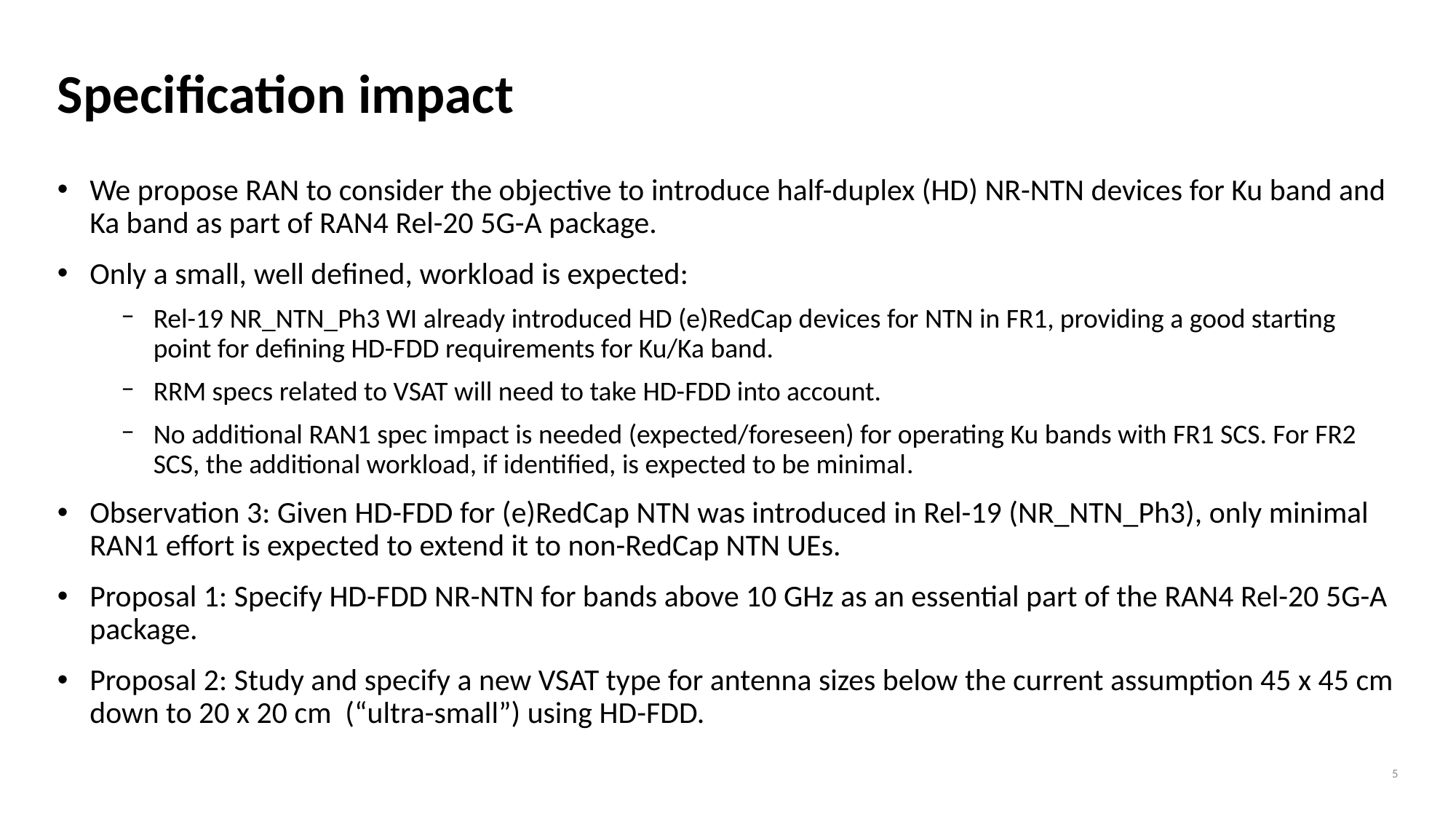

# Specification impact
We propose RAN to consider the objective to introduce half-duplex (HD) NR-NTN devices for Ku band and Ka band as part of RAN4 Rel-20 5G-A package.
Only a small, well defined, workload is expected:
Rel-19 NR_NTN_Ph3 WI already introduced HD (e)RedCap devices for NTN in FR1, providing a good starting point for defining HD-FDD requirements for Ku/Ka band.
RRM specs related to VSAT will need to take HD-FDD into account.
No additional RAN1 spec impact is needed (expected/foreseen) for operating Ku bands with FR1 SCS. For FR2 SCS, the additional workload, if identified, is expected to be minimal.
Observation 3: Given HD-FDD for (e)RedCap NTN was introduced in Rel-19 (NR_NTN_Ph3), only minimal RAN1 effort is expected to extend it to non-RedCap NTN UEs.
Proposal 1: Specify HD-FDD NR-NTN for bands above 10 GHz as an essential part of the RAN4 Rel-20 5G-A package.
Proposal 2: Study and specify a new VSAT type for antenna sizes below the current assumption 45 x 45 cm down to 20 x 20 cm  (“ultra-small”) using HD-FDD.
5